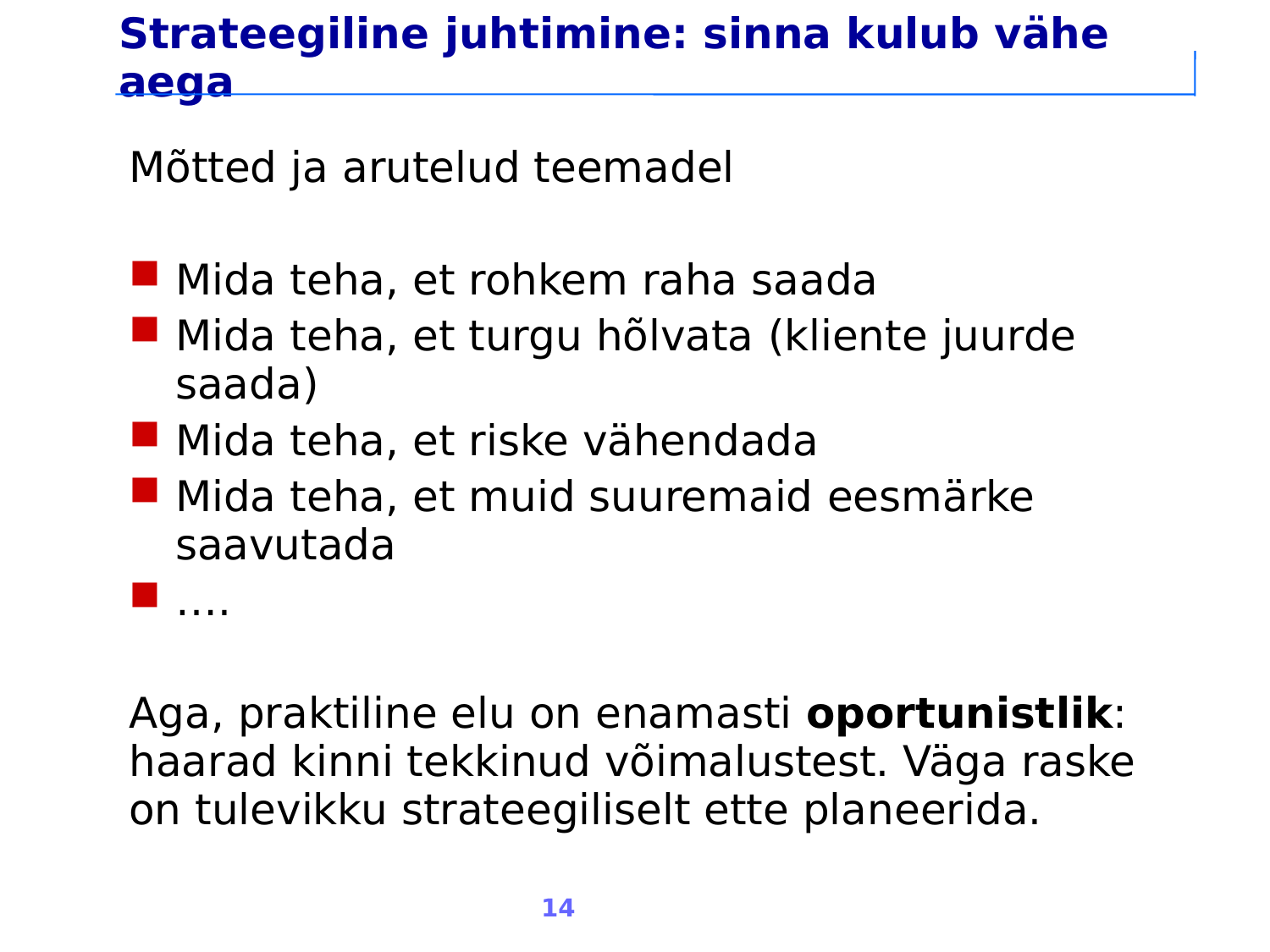

Strateegiline juhtimine: sinna kulub vähe aega

Mõtted ja arutelud teemadel

Mida teha, et rohkem raha saada
Mida teha, et turgu hõlvata (kliente juurde saada)
Mida teha, et riske vähendada
Mida teha, et muid suuremaid eesmärke saavutada
….

Aga, praktiline elu on enamasti oportunistlik: haarad kinni tekkinud võimalustest. Väga raske on tulevikku strateegiliselt ette planeerida.